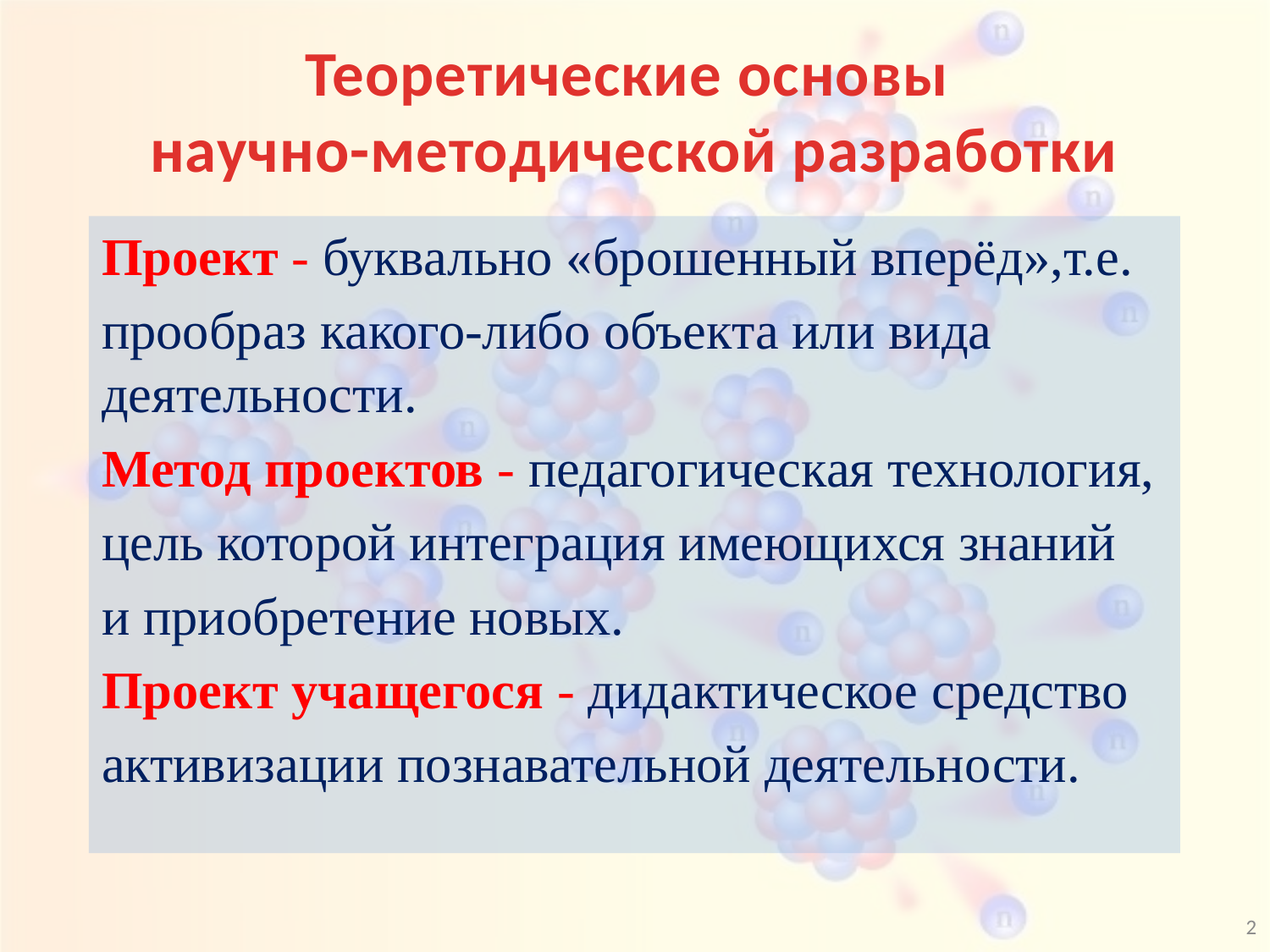

Теоретические основы
научно-методической разработки
Проект - буквально «брошенный вперёд»,т.е.
прообраз какого-либо объекта или вида деятельности.
Метод проектов - педагогическая технология,
цель которой интеграция имеющихся знаний
и приобретение новых.
Проект учащегося - дидактическое средство
активизации познавательной деятельности.
2